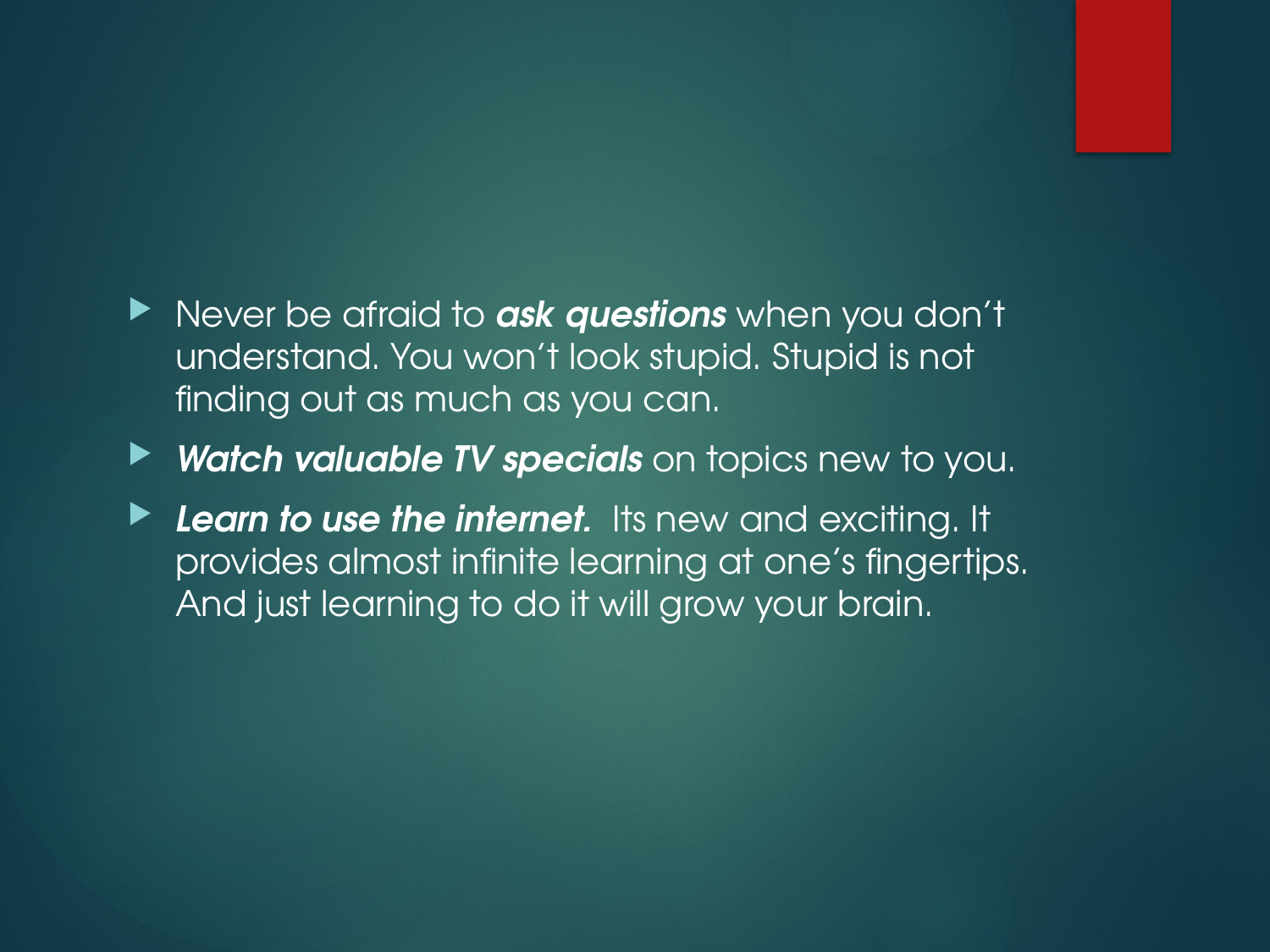

#
Never be afraid to ask questions when you don’t understand. You won’t look stupid. Stupid is not finding out as much as you can.
Watch valuable TV specials on topics new to you.
Learn to use the internet.  Its new and exciting. It provides almost infinite learning at one’s fingertips. And just learning to do it will grow your brain.